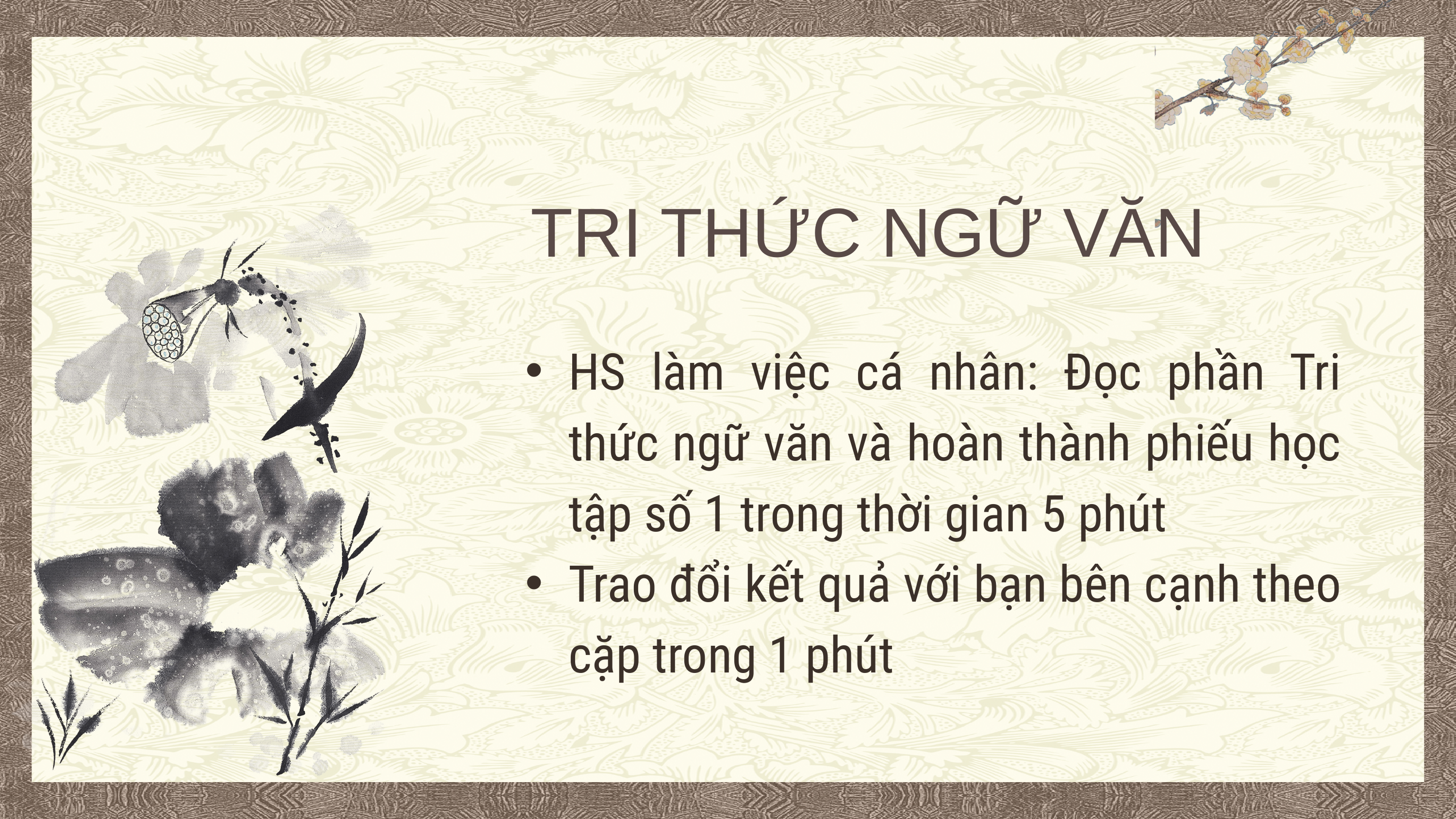

TRI THỨC NGỮ VĂN

HS làm việc cá nhân: Đọc phần Tri thức ngữ văn và hoàn thành phiếu học tập số 1 trong thời gian 5 phút
Trao đổi kết quả với bạn bên cạnh theo cặp trong 1 phút